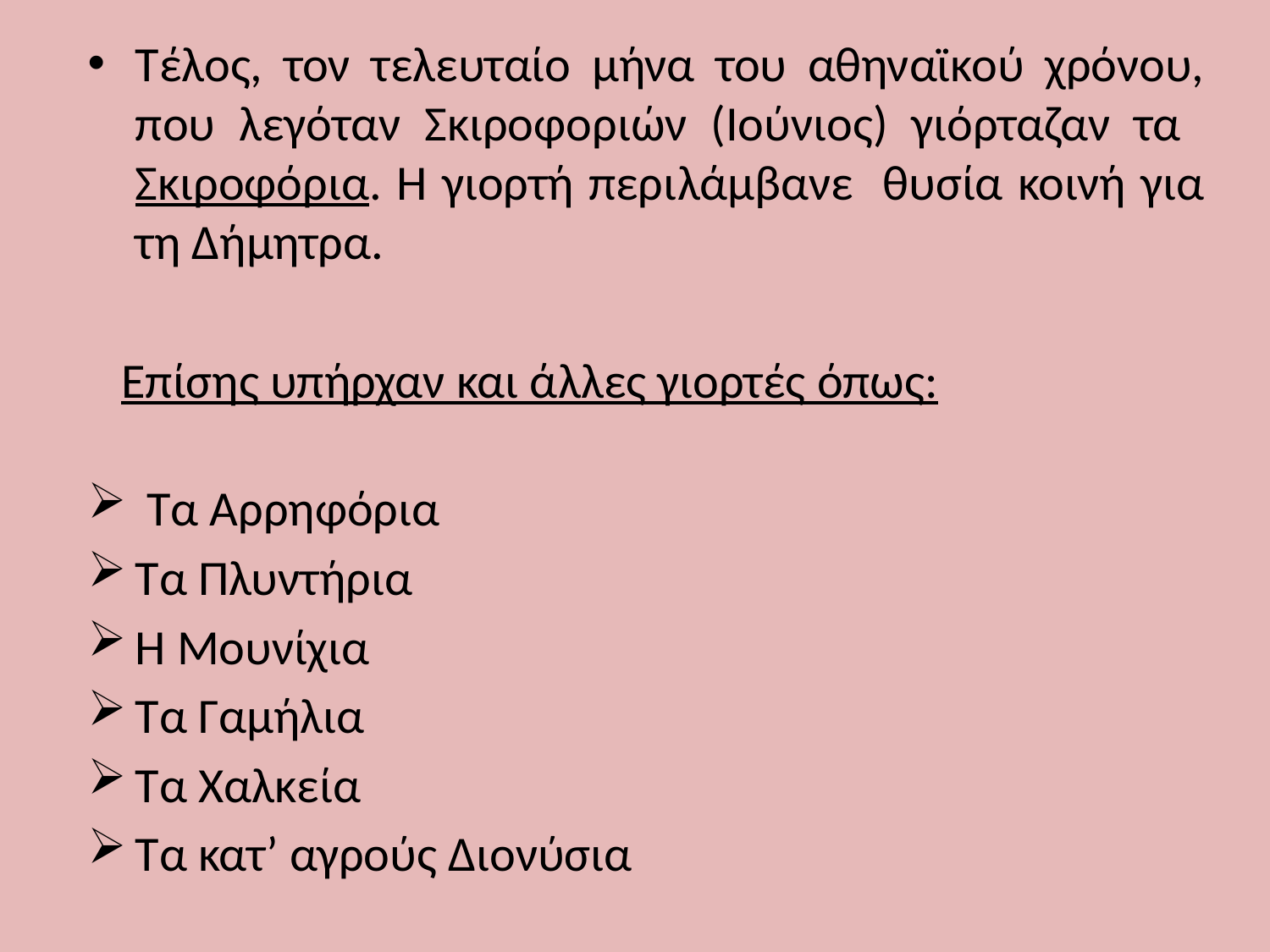

#
Τέλος, τον τελευταίο μήνα του αθηναϊκού χρόνου, που λεγόταν Σκιροφοριών (Ιούνιος) γιόρταζαν τα  Σκιροφόρια. Η γιορτή περιλάμβανε  θυσία κοινή για τη Δήμητρα.

   Επίσης υπήρχαν και άλλες γιορτές όπως:
 Τα Αρρηφόρια
Τα Πλυντήρια
Η Μουνίχια
Τα Γαμήλια
Τα Χαλκεία
Τα κατ’ αγρούς Διονύσια